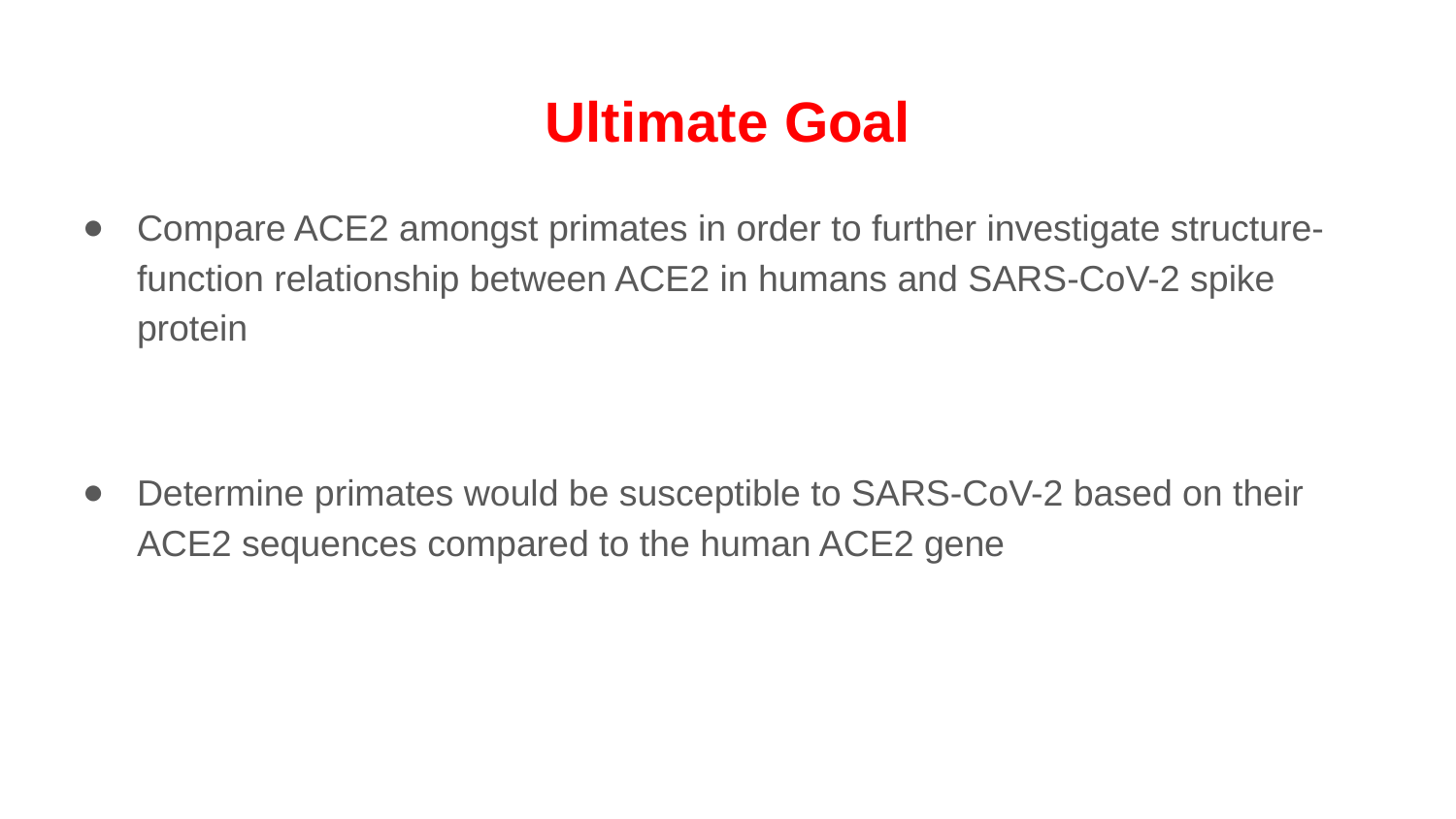

# Ultimate Goal

Compare ACE2 amongst primates in order to further investigate structure-function relationship between ACE2 in humans and SARS-CoV-2 spike protein

Determine primates would be susceptible to SARS-CoV-2 based on their ACE2 sequences compared to the human ACE2 gene